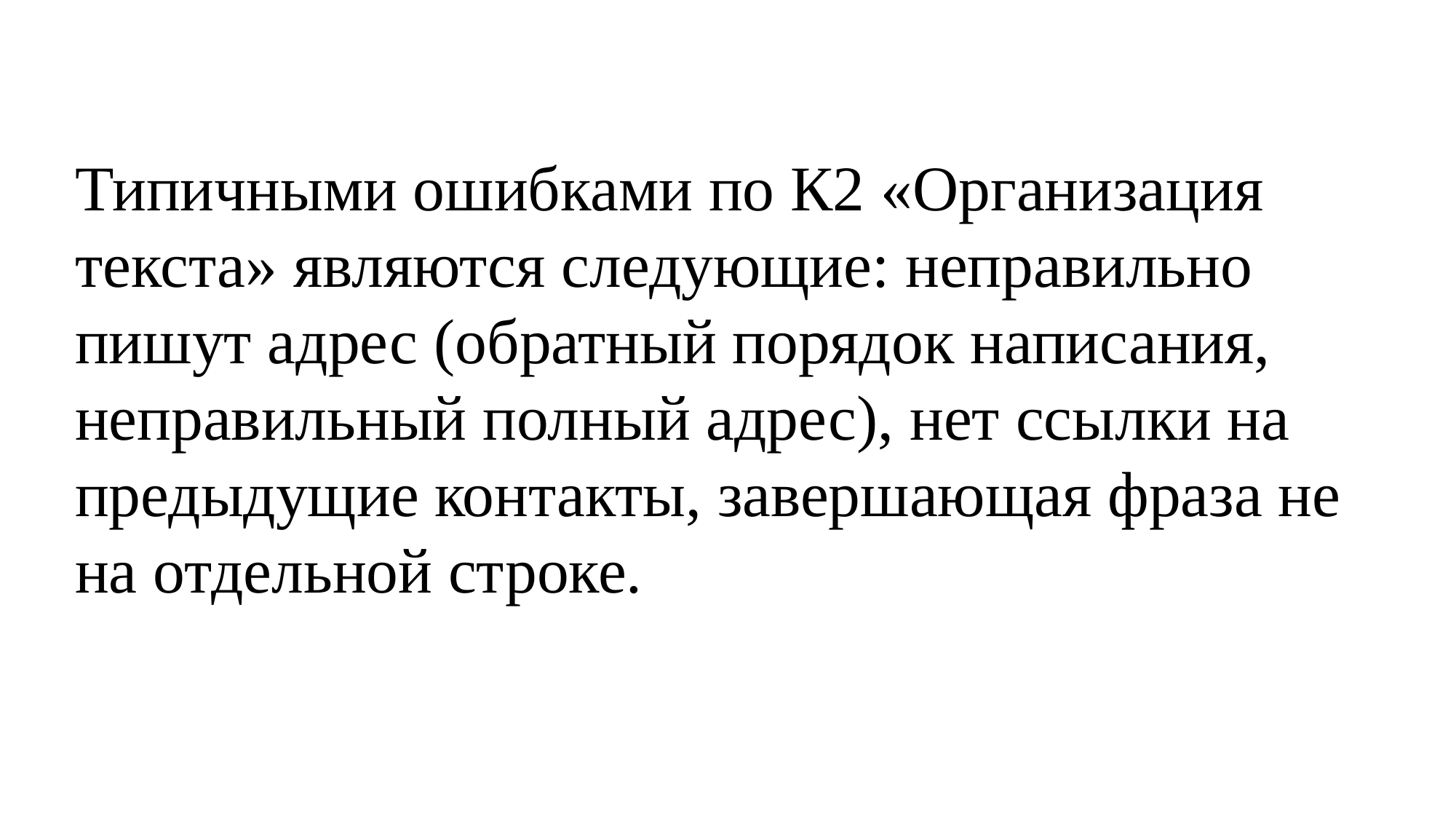

Типичными ошибками по К2 «Организация текста» являются следующие: неправильно
пишут адрес (обратный порядок написания, неправильный полный адрес), нет ссылки на предыдущие контакты, завершающая фраза не на отдельной строке.